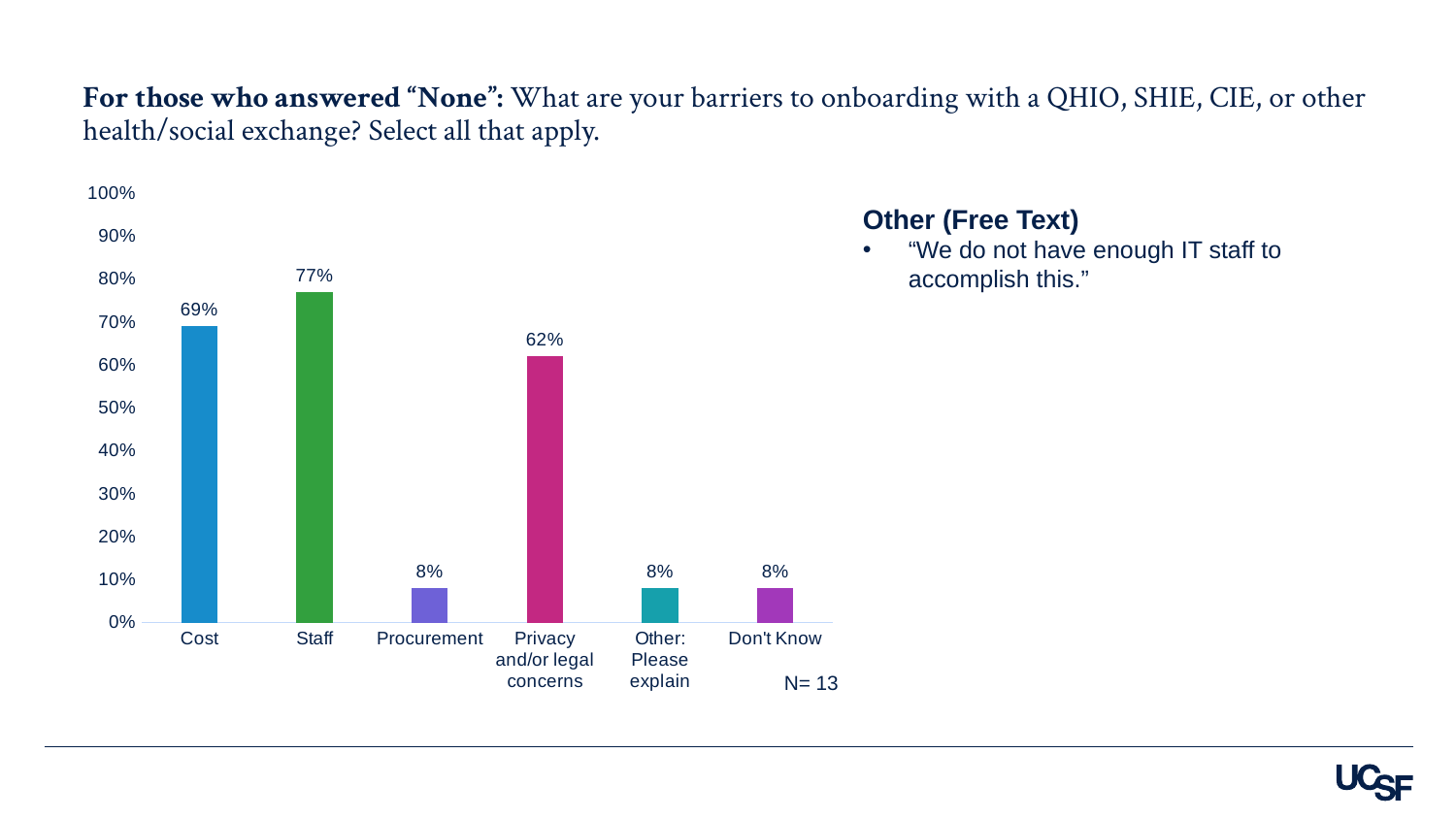

For those who answered “None”: What are your barriers to onboarding with a QHIO, SHIE, CIE, or other health/social exchange? Select all that apply.

### Chart

| Category |  |
|---|---|
| Cost | 0.69 |
| Staff | 0.77 |
| Procurement | 0.08 |
| Privacy and/or legal concerns | 0.62 |
| Other: Please explain | 0.08 |
| Don't Know | 0.08 |
Other (Free Text)
“We do not have enough IT staff to accomplish this.”
N= 13